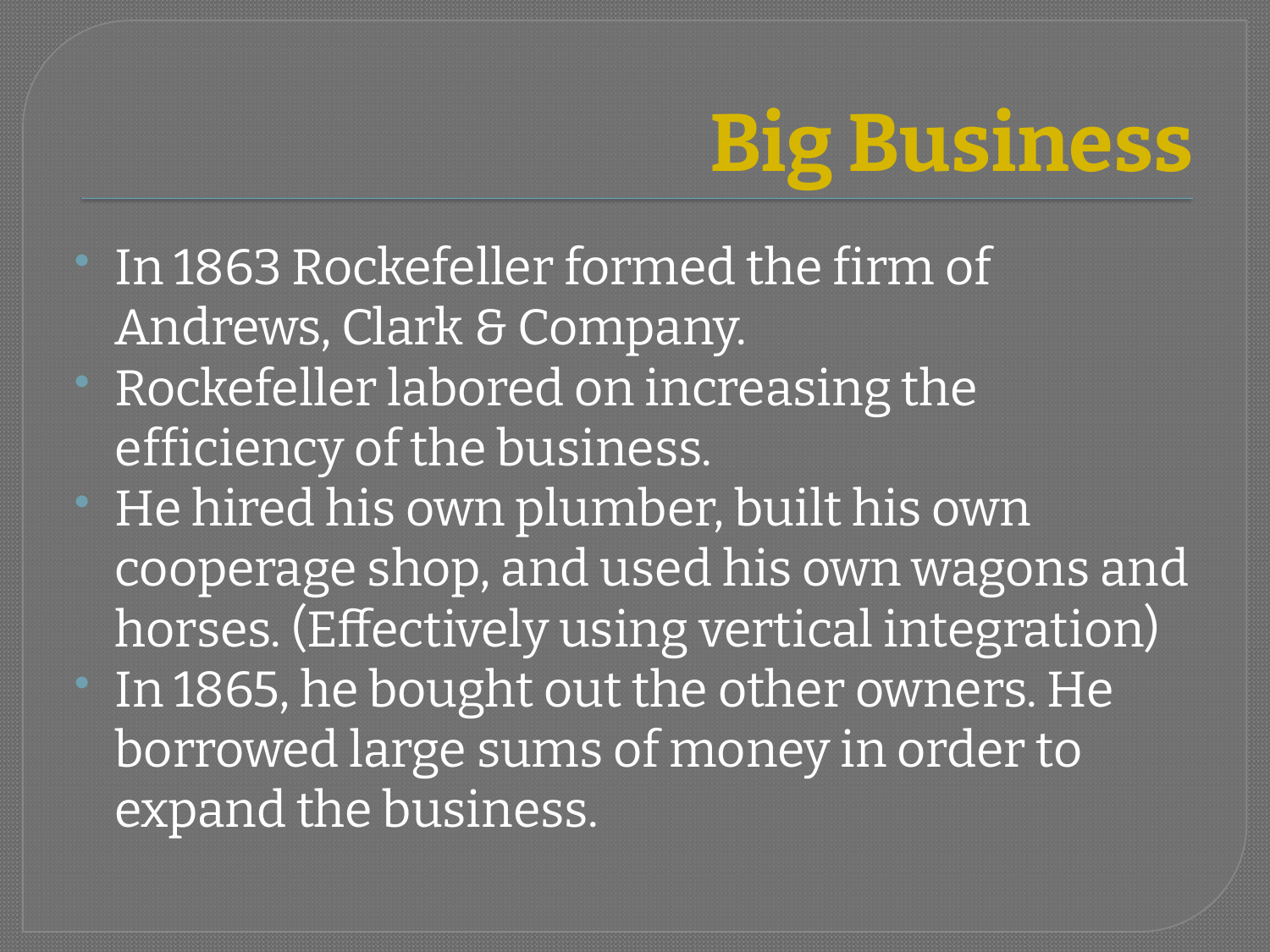

# Big Business
In 1863 Rockefeller formed the firm of Andrews, Clark & Company.
Rockefeller labored on increasing the efficiency of the business.
He hired his own plumber, built his own cooperage shop, and used his own wagons and horses. (Effectively using vertical integration)
In 1865, he bought out the other owners. He borrowed large sums of money in order to expand the business.